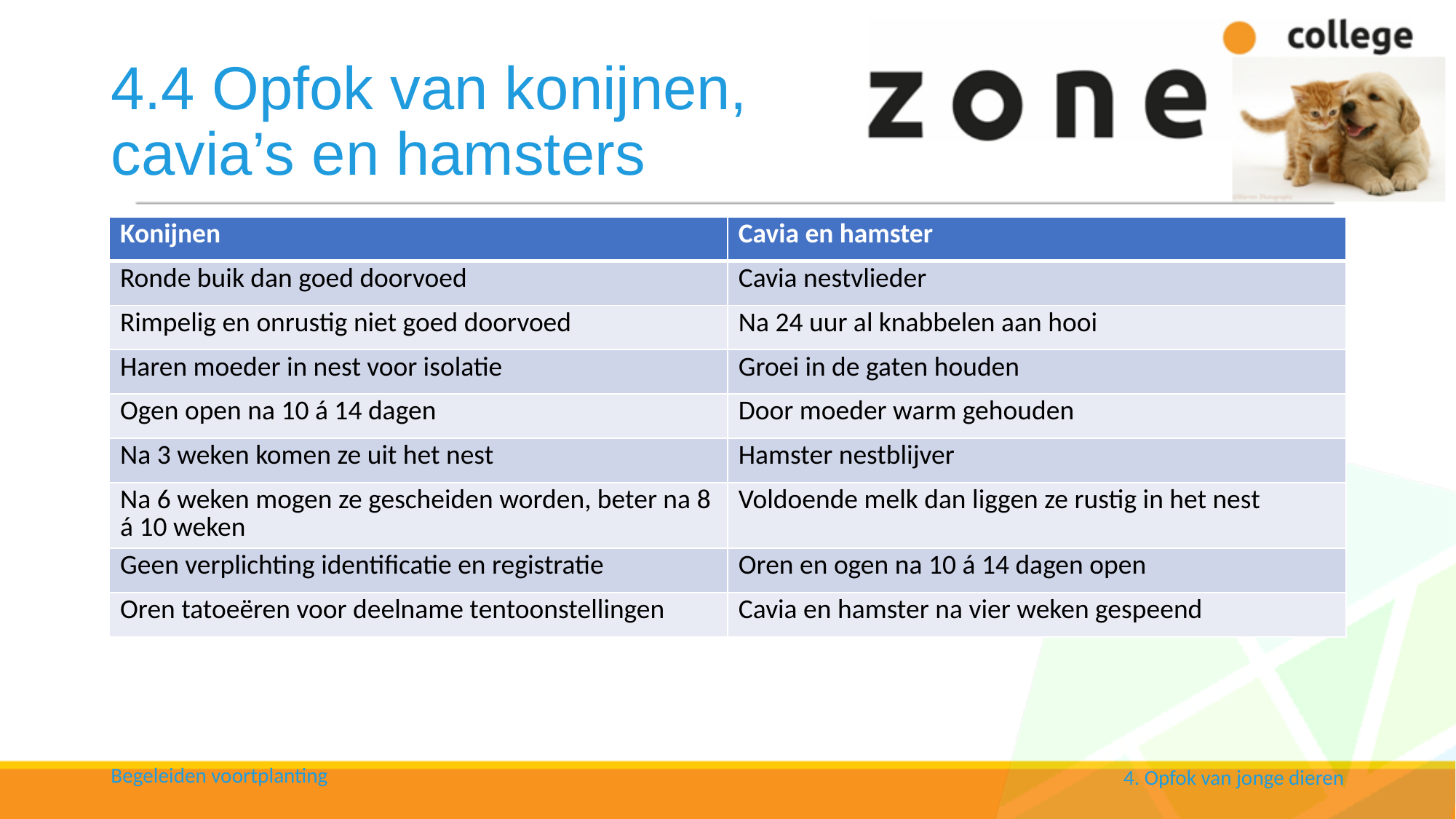

# 4.4 Opfok van konijnen, cavia’s en hamsters
| Konijnen | Cavia en hamster |
| --- | --- |
| Ronde buik dan goed doorvoed | Cavia nestvlieder |
| Rimpelig en onrustig niet goed doorvoed | Na 24 uur al knabbelen aan hooi |
| Haren moeder in nest voor isolatie | Groei in de gaten houden |
| Ogen open na 10 á 14 dagen | Door moeder warm gehouden |
| Na 3 weken komen ze uit het nest | Hamster nestblijver |
| Na 6 weken mogen ze gescheiden worden, beter na 8 á 10 weken | Voldoende melk dan liggen ze rustig in het nest |
| Geen verplichting identificatie en registratie | Oren en ogen na 10 á 14 dagen open |
| Oren tatoeëren voor deelname tentoonstellingen | Cavia en hamster na vier weken gespeend |
Begeleiden voortplanting
4. Opfok van jonge dieren